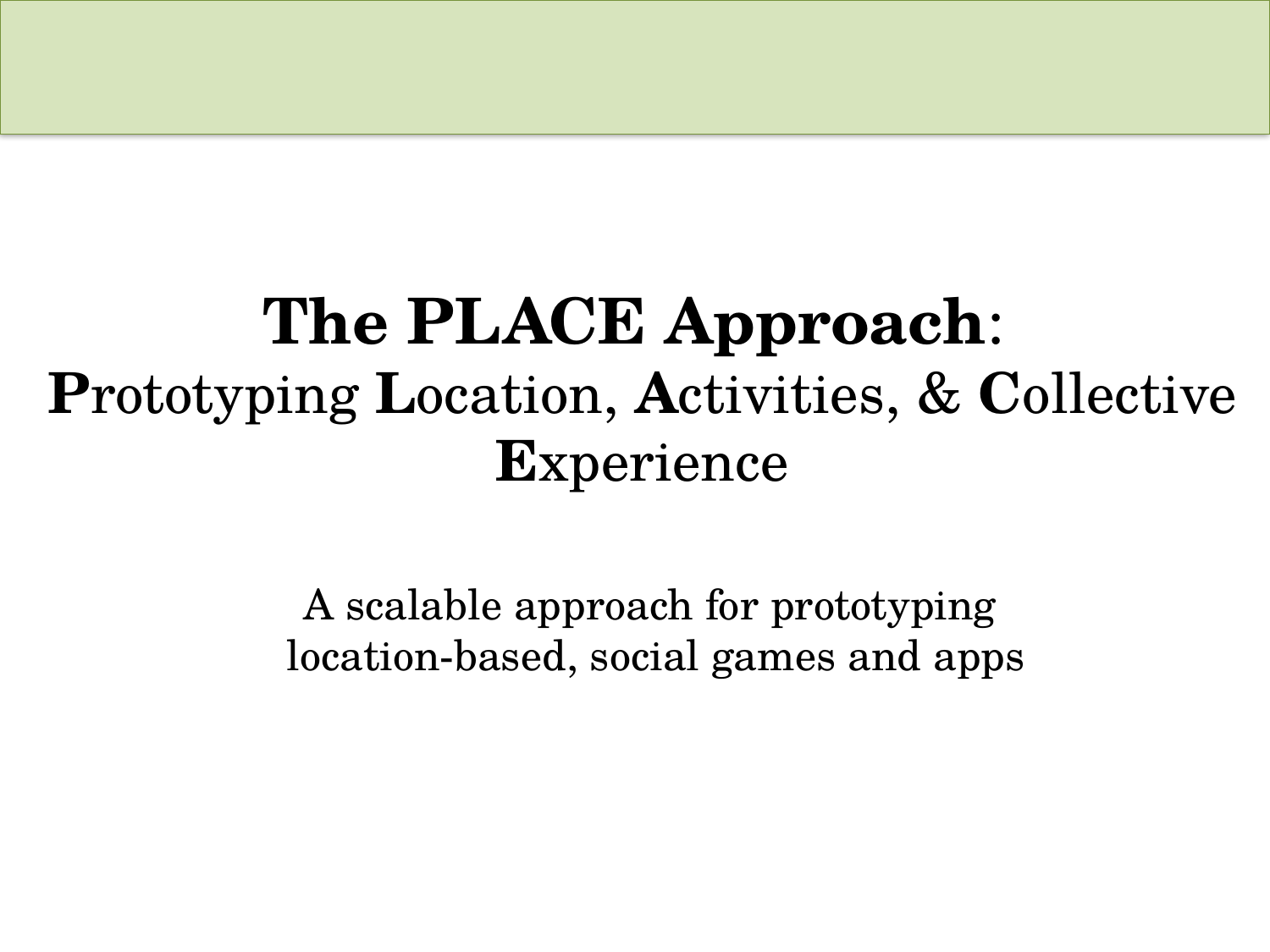

The PLACE Approach:
Prototyping Location, Activities, & Collective Experience
A scalable approach for prototyping
location-based, social games and apps
The PLACE Approach:
Prototyping Location, Activities, & Collective Experience
The PLACE Approach:
Prototyping Location, Activities, & Collective Experience